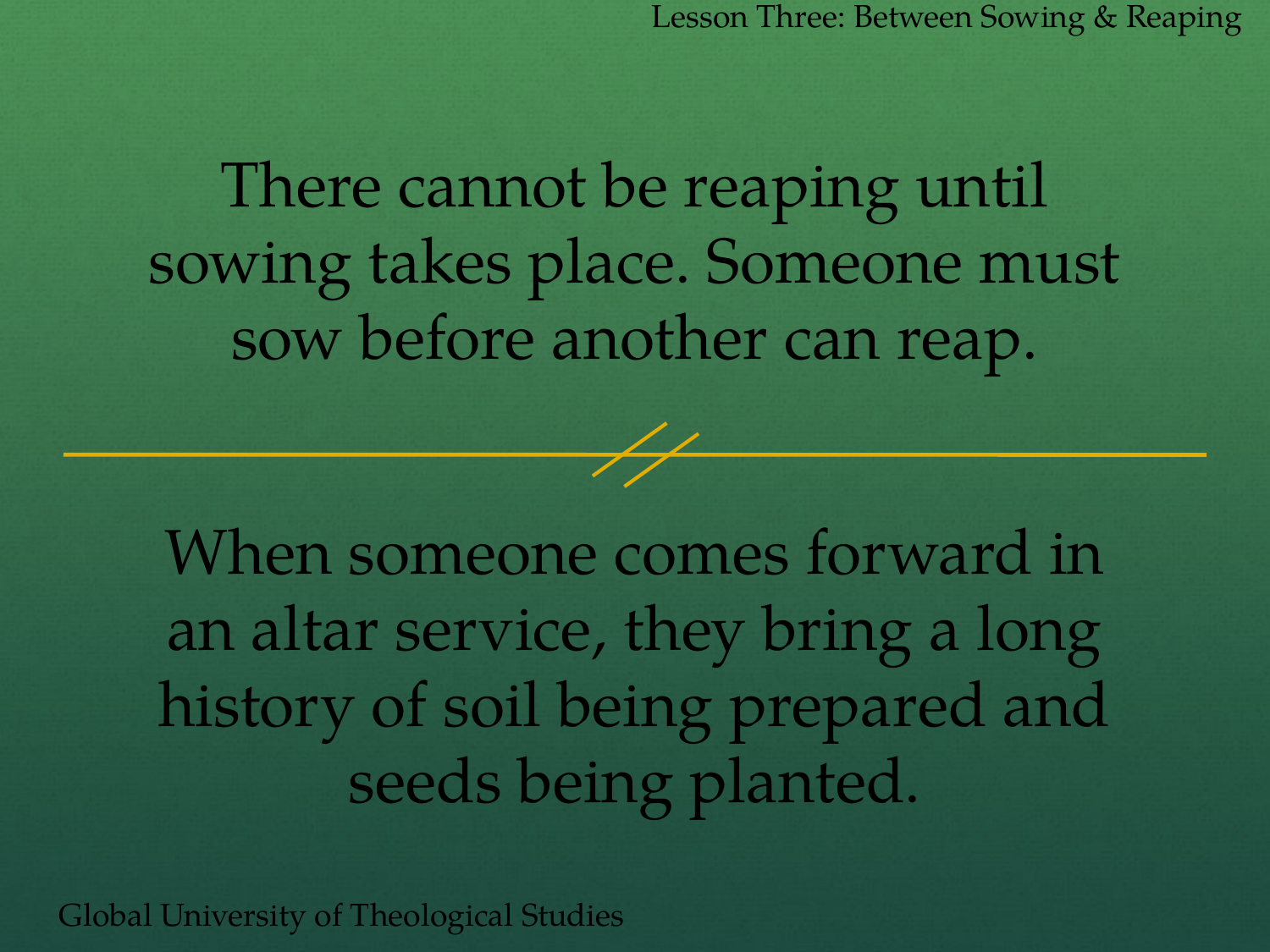

Lesson Three: Between Sowing & Reaping

There cannot be reaping until sowing takes place. Someone must sow before another can reap.
When someone comes forward in an altar service, they bring a long history of soil being prepared and seeds being planted.
Global University of Theological Studies